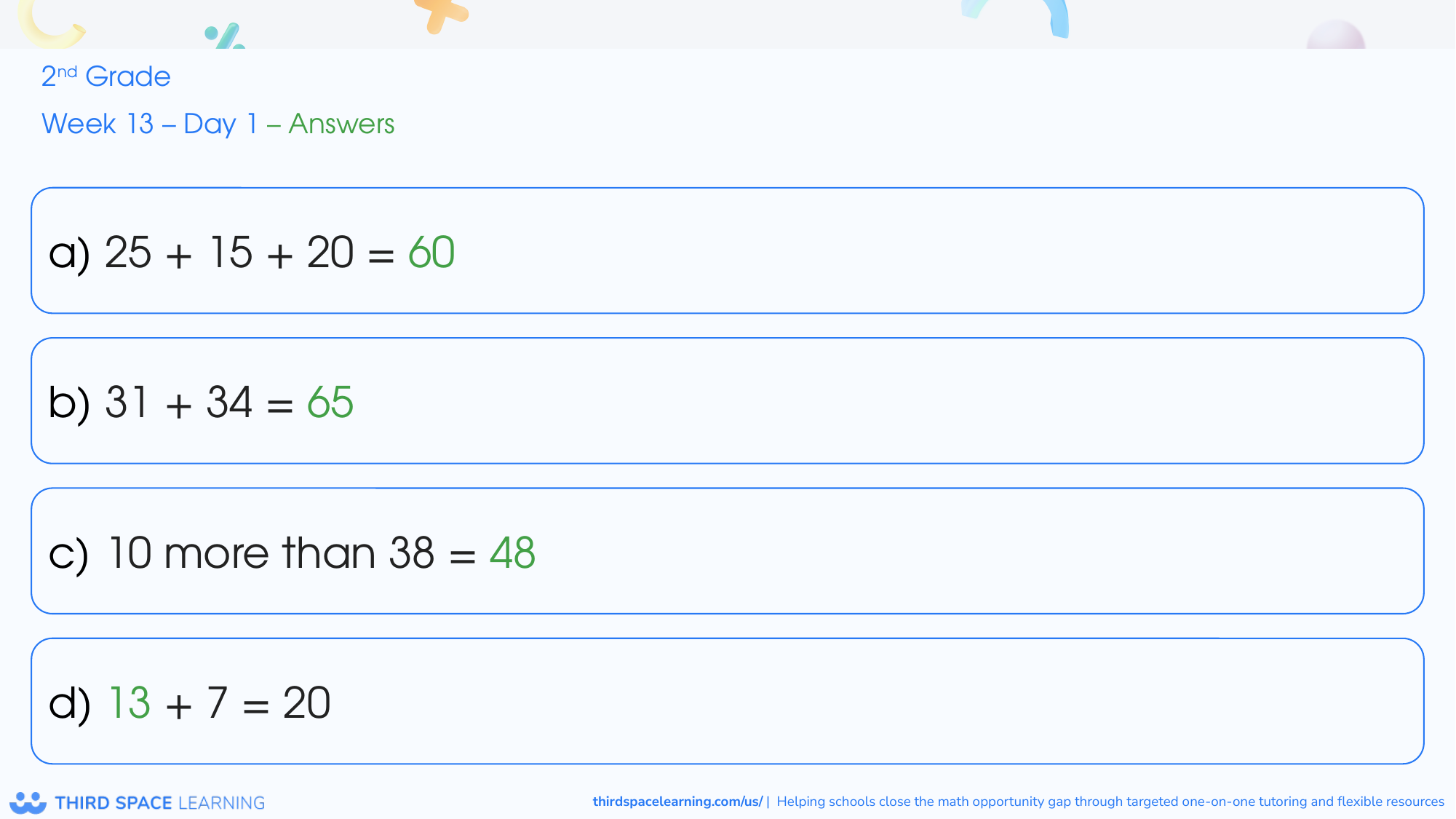

2nd Grade
Week 13 – Day 1 – Answers
25 + 15 + 20 = 60
31 + 34 = 65
10 more than 38 = 48
13 + 7 = 20